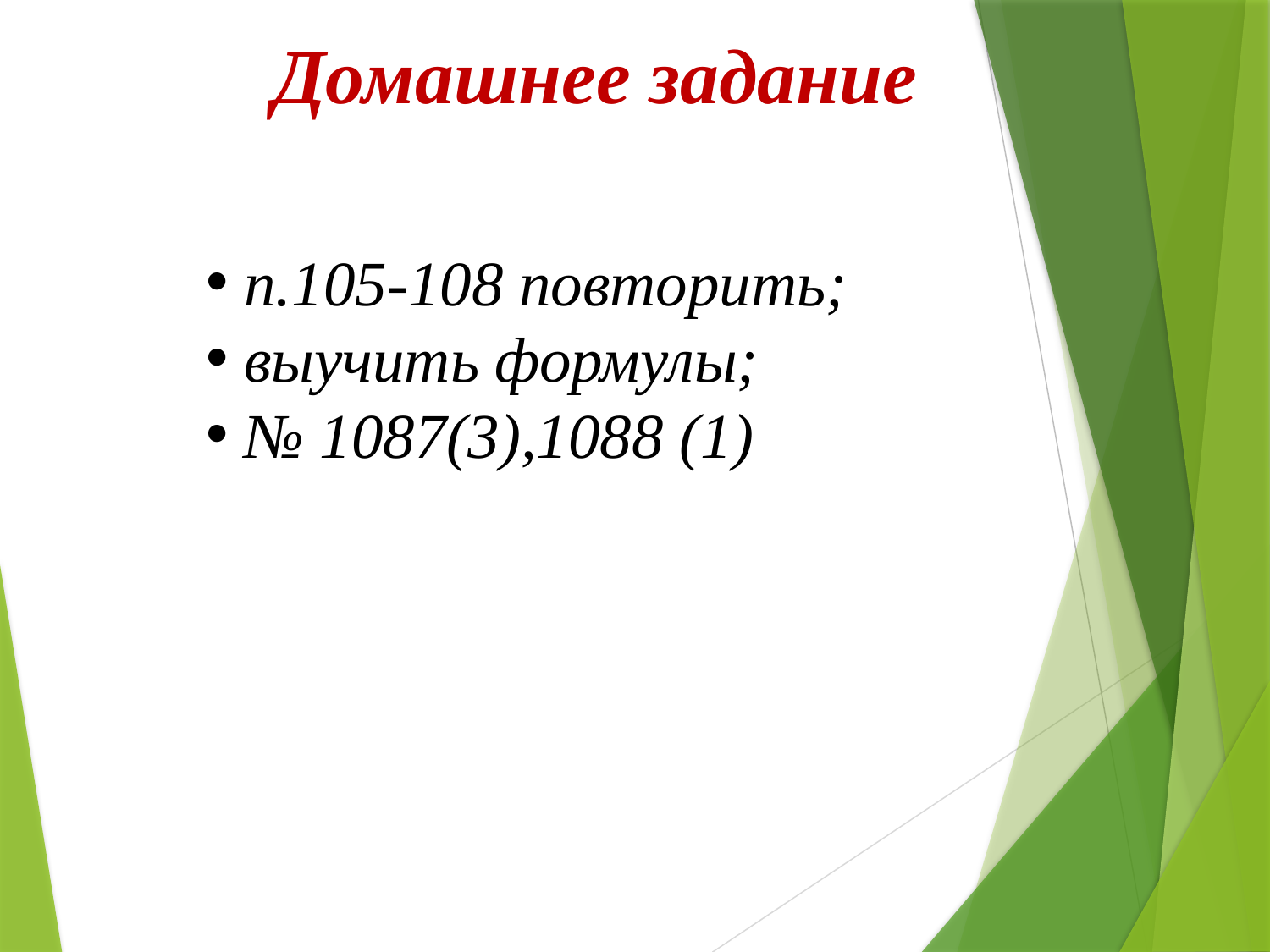

Домашнее задание
 п.105-108 повторить;
 выучить формулы;
 № 1087(3),1088 (1)